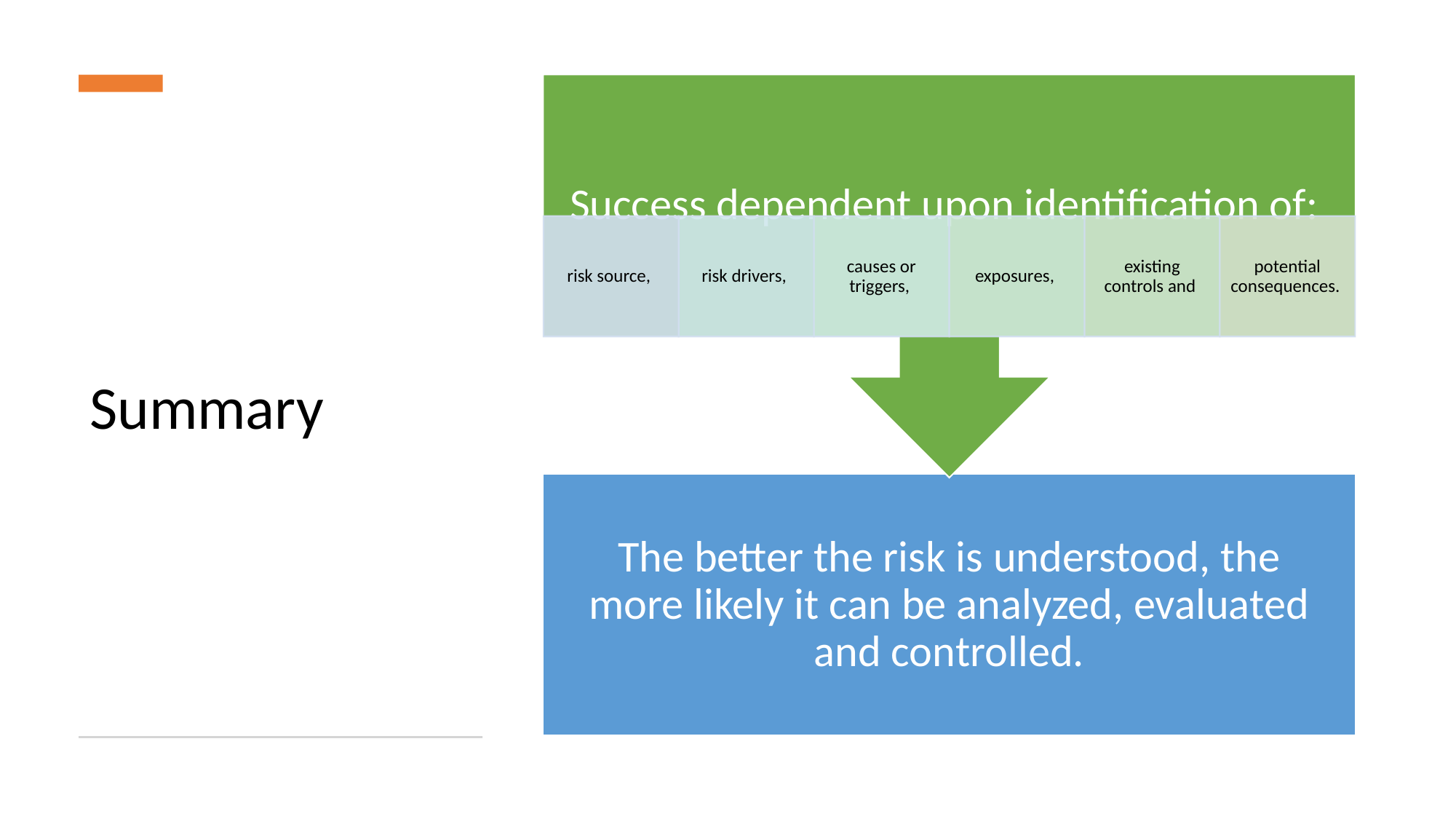

The better the risk is understood, the more likely it can be analyzed, evaluated and controlled.
Success dependent upon identification of:
risk source,
risk drivers,
causes or triggers,
exposures,
existing controls and
potential consequences.
# Summary